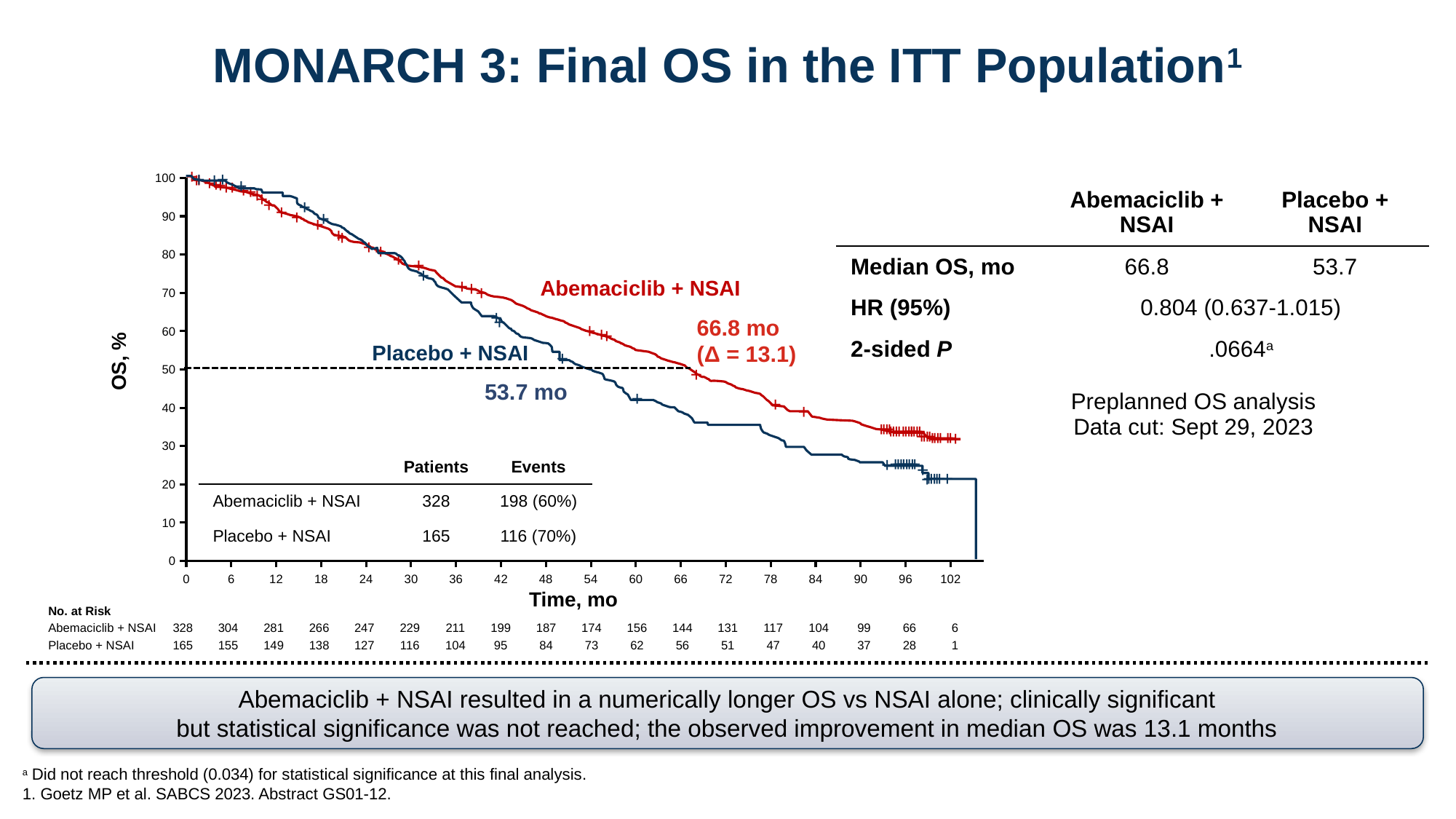

# MONARCH 3: Final OS in the ITT Population1
+
+
+
+
+
+
+

### Chart

| Category | Series 1 |
|---|---|
| 0 | None |
| 6 | None |
| 12 | None |
| 18 | None |
| 24 | None |
| 30 | None |
| 36 | None |
| 42 | None |
| 48 | None |
| 54 | None |
| 60 | None |
| 66 | None |
| 72 | None |
| 78 | None |
| 84 | None |
| 90 | None |
| 96 | None |
| 102 | None |
+
+
+
+
+
+
+

+
+
+
+
+
+
+
+
+
+
+
+
+
+
+
+
+
+
+
+
66.8 mo
(Δ = 13.1)
+
+
+
+
OS, %
+

53.7 mo
+
+
+
+
+
+
+
+
+
+
+
+
+
+
+
+
+
+
+
+
+
+
+
+
+
+
+
+
+
+
+
+
+
+
+
+
+
+
+
+
+
+
+
+
+
+
+

Time, mo
|  | Abemaciclib + NSAI | Placebo + NSAI |
| --- | --- | --- |
| Median OS, mo | 66.8 | 53.7 |
| HR (95%) | 0.804 (0.637-1.015) |  |
| 2-sided P | .0664a |  |
Abemaciclib + NSAI

Placebo + NSAI
| Preplanned OS analysis Data cut: Sept 29, 2023 |
| --- |
|  | Patients | Events |
| --- | --- | --- |
| Abemaciclib + NSAI | 328 | 198 (60%) |
| Placebo + NSAI | 165 | 116 (70%) |
| No. at Risk |  |  |  |  |  |  |  |  |  |  |  |  |  |  |  |  |  |  |
| --- | --- | --- | --- | --- | --- | --- | --- | --- | --- | --- | --- | --- | --- | --- | --- | --- | --- | --- |
| Abemaciclib + NSAI | 328 | 304 | 281 | 266 | 247 | 229 | 211 | 199 | 187 | 174 | 156 | 144 | 131 | 117 | 104 | 99 | 66 | 6 |
| Placebo + NSAI | 165 | 155 | 149 | 138 | 127 | 116 | 104 | 95 | 84 | 73 | 62 | 56 | 51 | 47 | 40 | 37 | 28 | 1 |
Abemaciclib + NSAI resulted in a numerically longer OS vs NSAI alone; clinically significant
but statistical significance was not reached; the observed improvement in median OS was 13.1 months
a Did not reach threshold (0.034) for statistical significance at this final analysis.
1. Goetz MP et al. SABCS 2023. Abstract GS01-12.